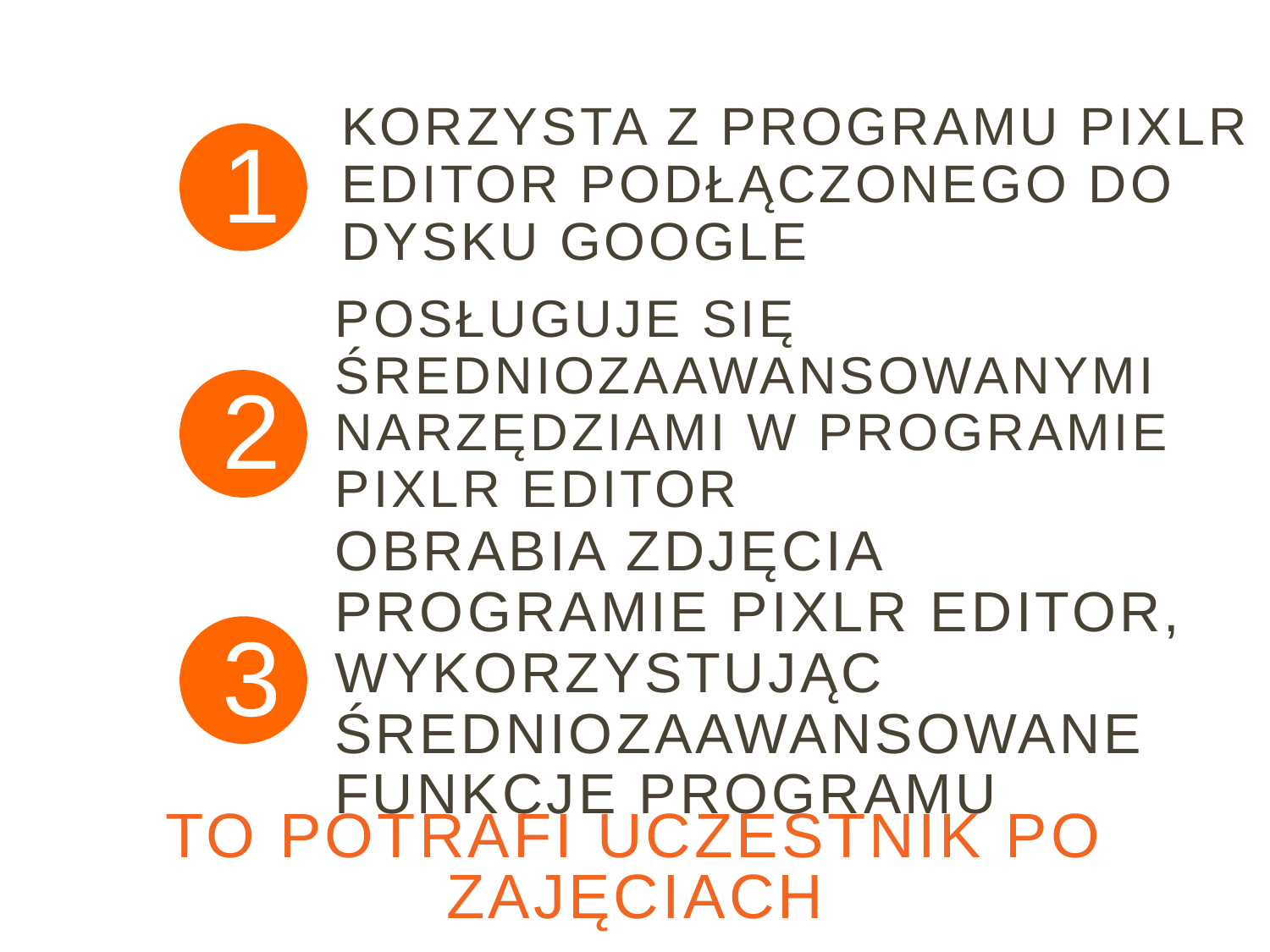

Korzysta z programu pixlr editor podłączonego do dysku Google
Posługuje się Średniozaawansowanymi narzędziami w programie pixlr editor
obrabia zdjęcia programie Pixlr Editor, wykorzystując średniozaawansowane funkcje programu

To POTRAFI UCZESTNIK PO ZAJĘCIACH